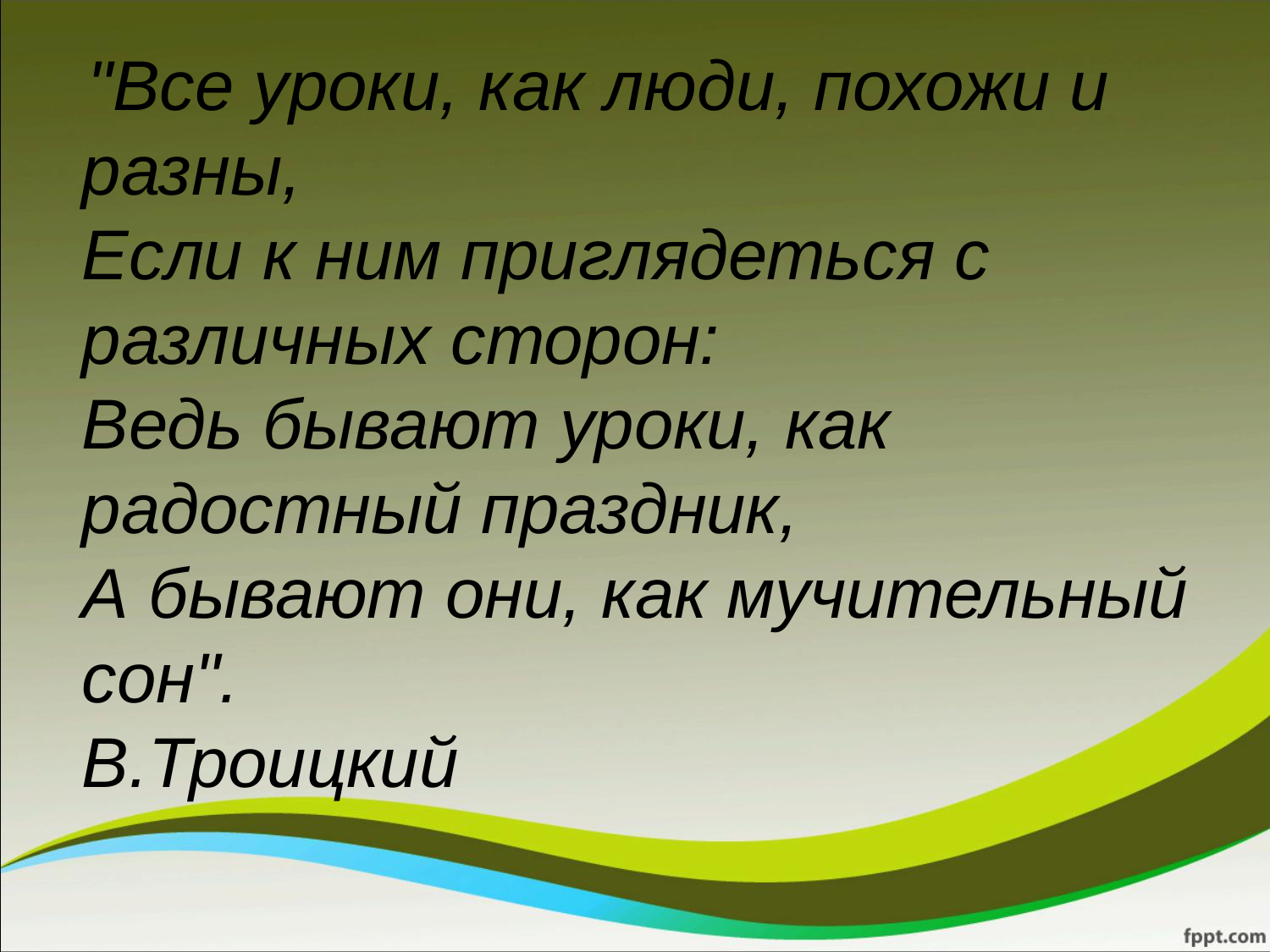

"Все уроки, как люди, похожи и разны,
Если к ним приглядеться с различных сторон:
Ведь бывают уроки, как радостный праздник,
А бывают они, как мучительный сон".
В.Троицкий